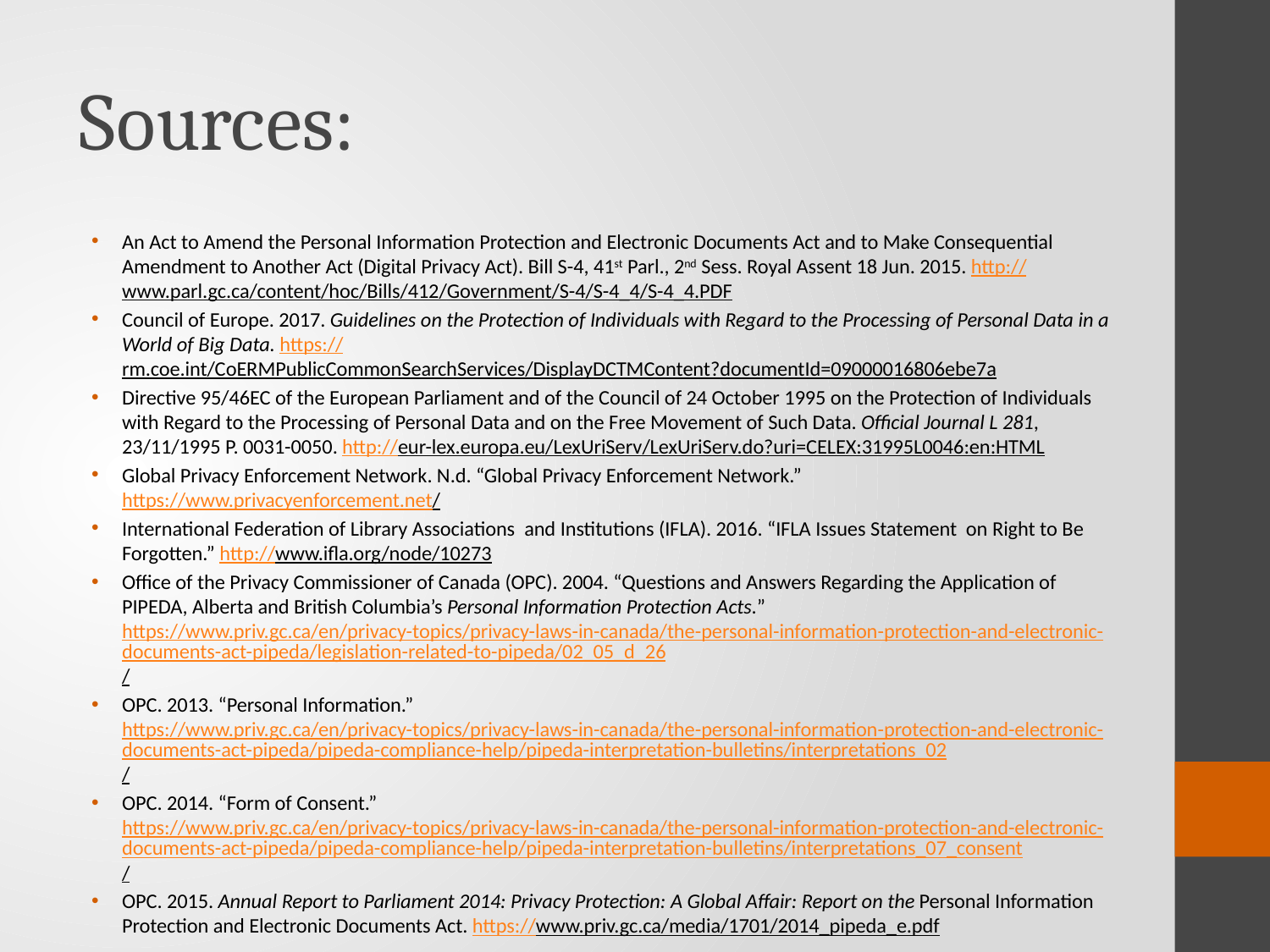

# Sources:
An Act to Amend the Personal Information Protection and Electronic Documents Act and to Make Consequential Amendment to Another Act (Digital Privacy Act). Bill S-4, 41st Parl., 2nd Sess. Royal Assent 18 Jun. 2015. http://www.parl.gc.ca/content/hoc/Bills/412/Government/S-4/S-4_4/S-4_4.PDF
Council of Europe. 2017. Guidelines on the Protection of Individuals with Regard to the Processing of Personal Data in a World of Big Data. https://rm.coe.int/CoERMPublicCommonSearchServices/DisplayDCTMContent?documentId=09000016806ebe7a
Directive 95/46EC of the European Parliament and of the Council of 24 October 1995 on the Protection of Individuals with Regard to the Processing of Personal Data and on the Free Movement of Such Data. Official Journal L 281, 23/11/1995 P. 0031-0050. http://eur-lex.europa.eu/LexUriServ/LexUriServ.do?uri=CELEX:31995L0046:en:HTML
Global Privacy Enforcement Network. N.d. “Global Privacy Enforcement Network.” https://www.privacyenforcement.net/
International Federation of Library Associations  and Institutions (IFLA). 2016. “IFLA Issues Statement  on Right to Be Forgotten.” http://www.ifla.org/node/10273
Office of the Privacy Commissioner of Canada (OPC). 2004. “Questions and Answers Regarding the Application of PIPEDA, Alberta and British Columbia’s Personal Information Protection Acts.” https://www.priv.gc.ca/en/privacy-topics/privacy-laws-in-canada/the-personal-information-protection-and-electronic-documents-act-pipeda/legislation-related-to-pipeda/02_05_d_26/
OPC. 2013. “Personal Information.” https://www.priv.gc.ca/en/privacy-topics/privacy-laws-in-canada/the-personal-information-protection-and-electronic-documents-act-pipeda/pipeda-compliance-help/pipeda-interpretation-bulletins/interpretations_02/
OPC. 2014. “Form of Consent.” https://www.priv.gc.ca/en/privacy-topics/privacy-laws-in-canada/the-personal-information-protection-and-electronic-documents-act-pipeda/pipeda-compliance-help/pipeda-interpretation-bulletins/interpretations_07_consent/
OPC. 2015. Annual Report to Parliament 2014: Privacy Protection: A Global Affair: Report on the Personal Information Protection and Electronic Documents Act. https://www.priv.gc.ca/media/1701/2014_pipeda_e.pdf